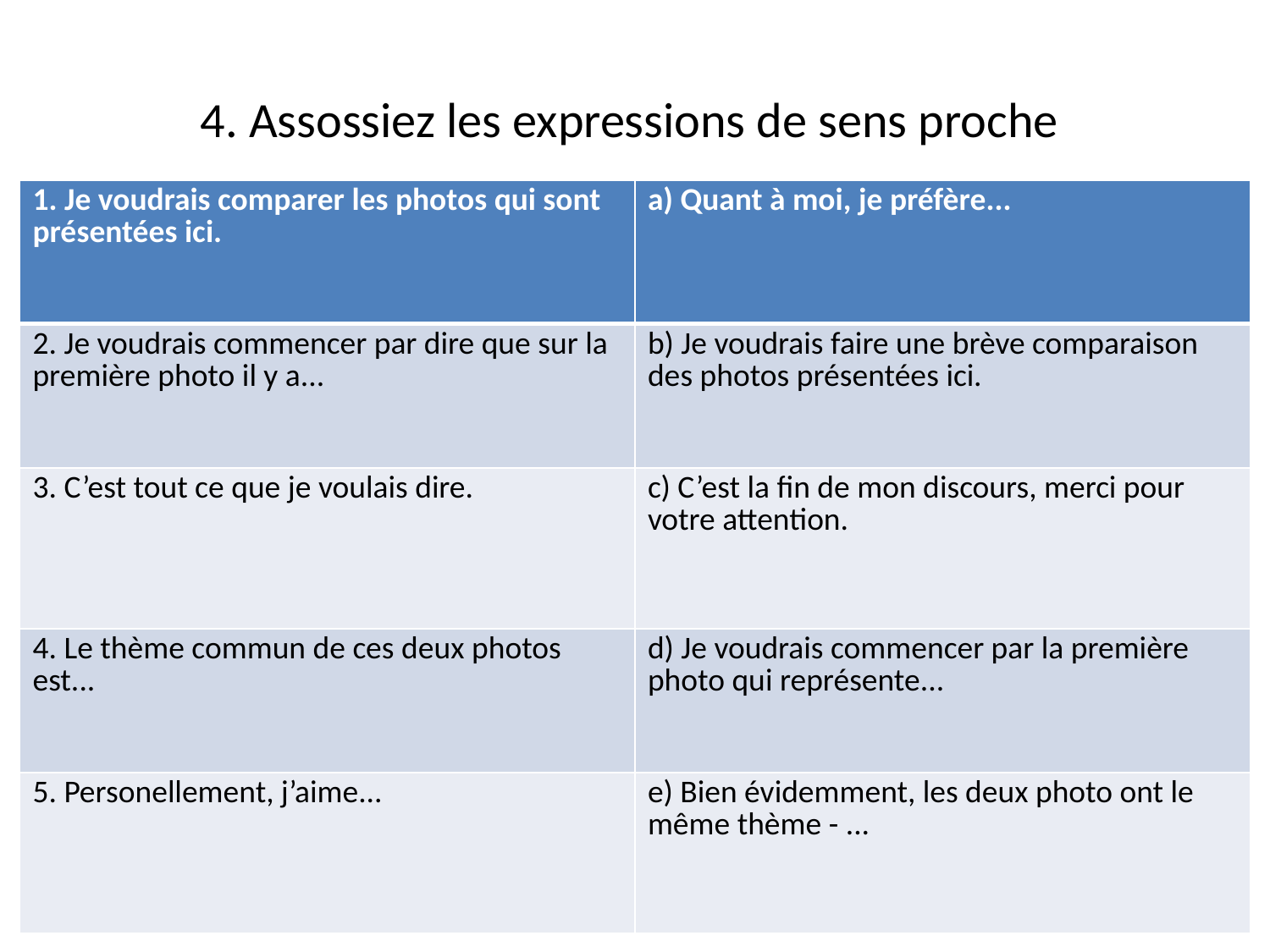

# 4. Assossiez les expressions de sens proche
| 1. Je voudrais comparer les photos qui sont présentées ici. | a) Quant à moi, je préfère... |
| --- | --- |
| 2. Je voudrais commencer par dire que sur la première photo il y a... | b) Je voudrais faire une brève comparaison des photos présentées ici. |
| 3. C’est tout ce que je voulais dire. | c) C’est la fin de mon discours, merci pour votre attention. |
| 4. Le thème commun de ces deux photos est... | d) Je voudrais commencer par la première photo qui représente... |
| 5. Personellement, j’aime... | e) Bien évidemment, les deux photo ont le même thème - ... |